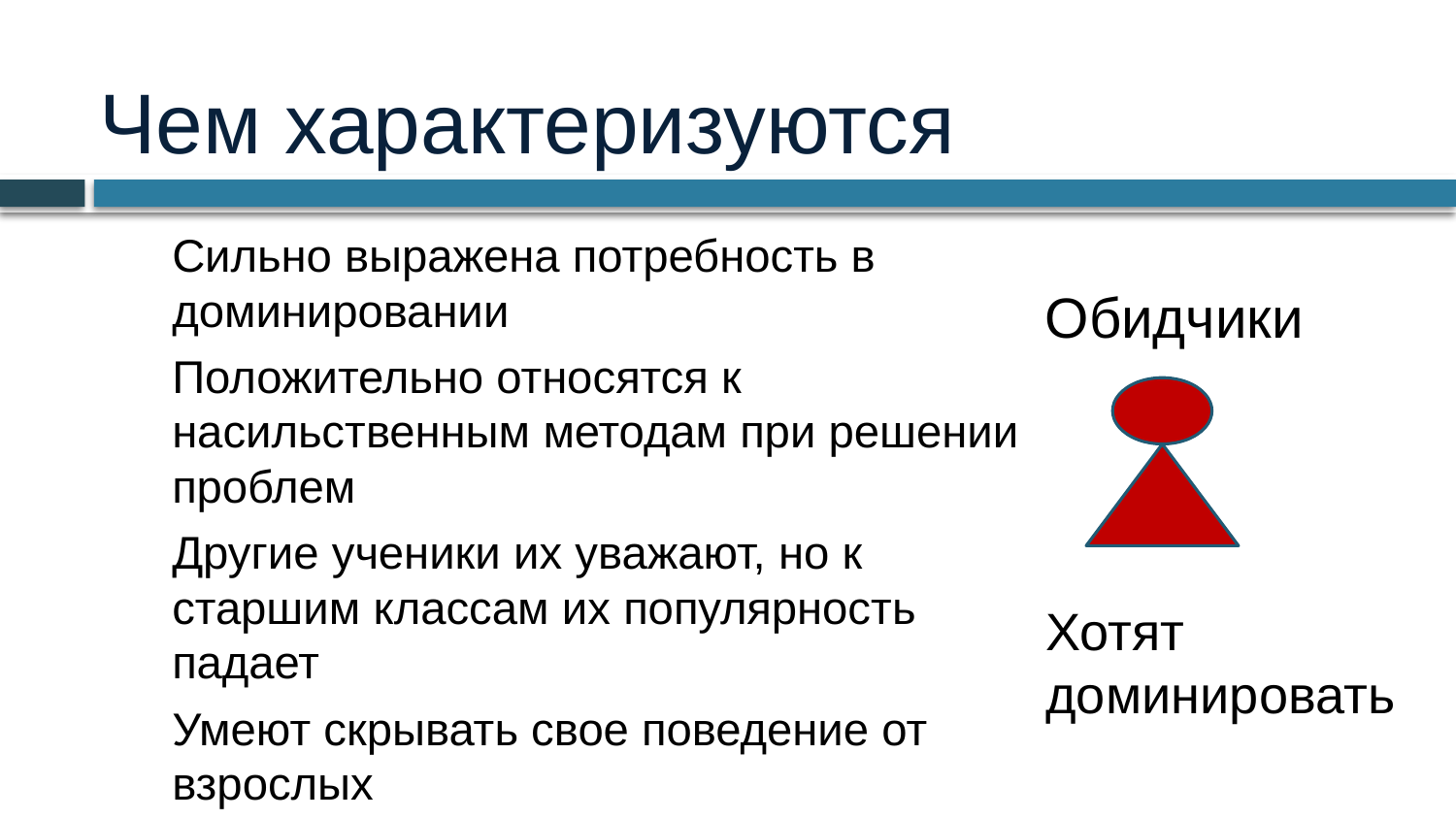

# Чем характеризуются
Сильно выражена потребность в доминировании
Положительно относятся к насильственным методам при решении проблем
Другие ученики их уважают, но к старшим классам их популярность падает
Умеют скрывать свое поведение от взрослых

Обидчики

Хотят доминировать